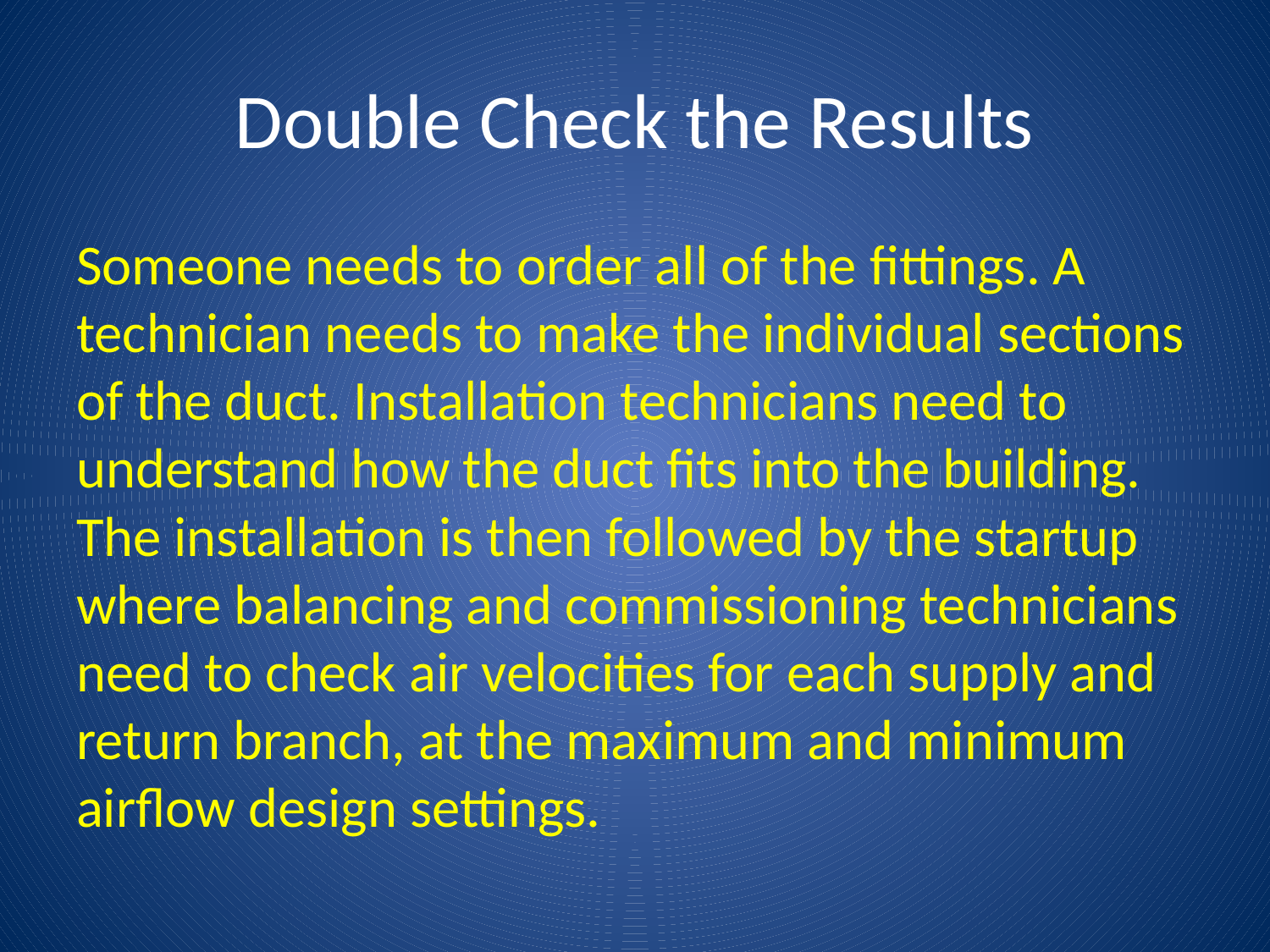

# Double Check the Results
Someone needs to order all of the fittings. A technician needs to make the individual sections of the duct. Installation technicians need to understand how the duct fits into the building. The installation is then followed by the startup where balancing and commissioning technicians need to check air velocities for each supply and return branch, at the maximum and minimum airflow design settings.